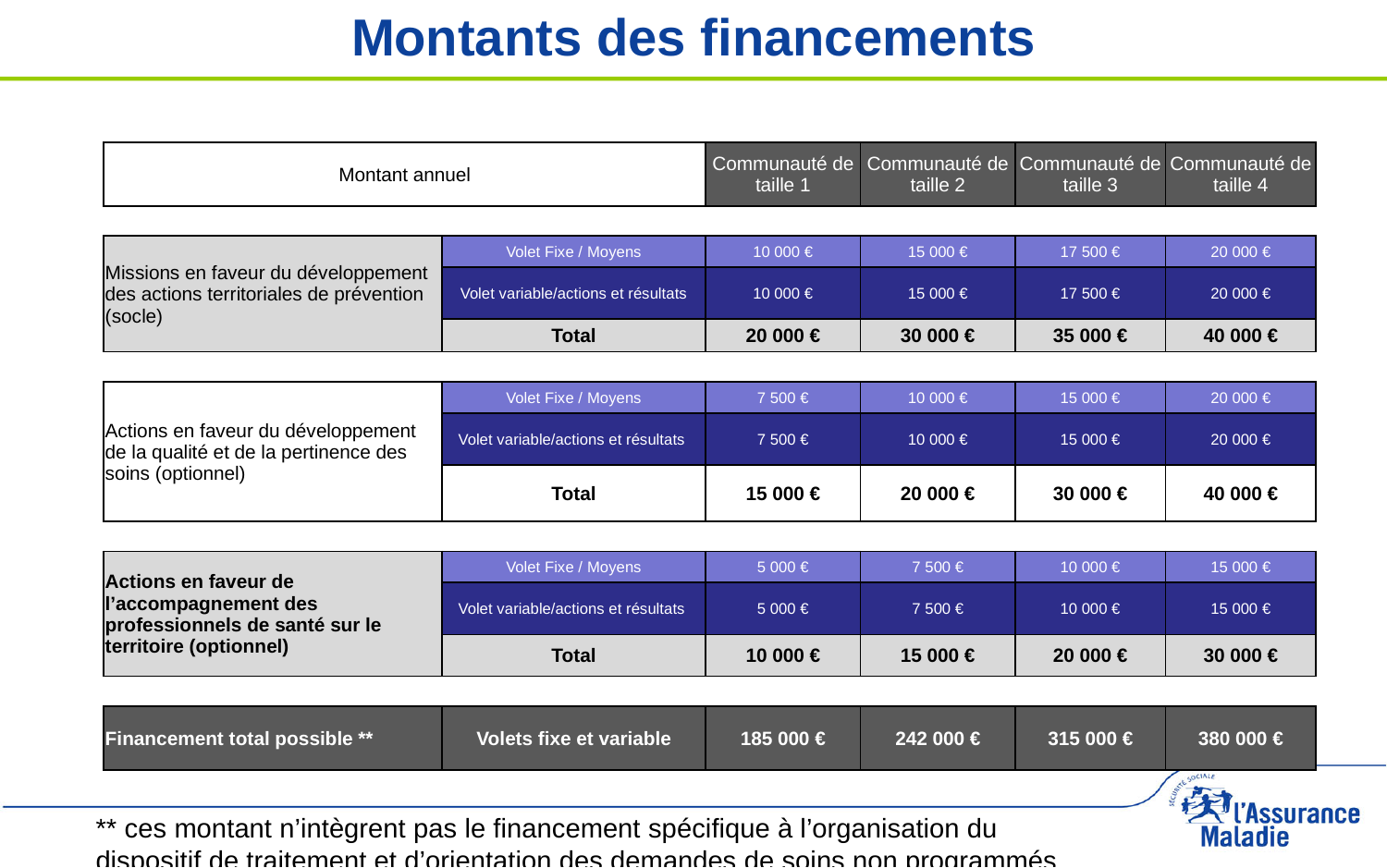

# Montants des financements

| Montant annuel |  | Communauté de taille 1 | Communauté de taille 2 | Communauté de taille 3 | Communauté de taille 4 |
| --- | --- | --- | --- | --- | --- |
|  |  |  |  |  |  |
| Missions en faveur du développement des actions territoriales de prévention (socle) | Volet Fixe / Moyens | 10 000 € | 15 000 € | 17 500 € | 20 000 € |
|  | Volet variable/actions et résultats | 10 000 € | 15 000 € | 17 500 € | 20 000 € |
|  | Total | 20 000 € | 30 000 € | 35 000 € | 40 000 € |
|  |  |  |  |  |  |
| Actions en faveur du développement de la qualité et de la pertinence des soins (optionnel) | Volet Fixe / Moyens | 7 500 € | 10 000 € | 15 000 € | 20 000 € |
|  | Volet variable/actions et résultats | 7 500 € | 10 000 € | 15 000 € | 20 000 € |
|  | Total | 15 000 € | 20 000 € | 30 000 € | 40 000 € |
|  |  |  |  |  |  |
| Actions en faveur de l’accompagnement des professionnels de santé sur le territoire (optionnel) | Volet Fixe / Moyens | 5 000 € | 7 500 € | 10 000 € | 15 000 € |
|  | Volet variable/actions et résultats | 5 000 € | 7 500 € | 10 000 € | 15 000 € |
|  | Total | 10 000 € | 15 000 € | 20 000 € | 30 000 € |
|  |  |  |  |  |  |
| Financement total possible \*\* | Volets fixe et variable | 185 000 € | 242 000 € | 315 000 € | 380 000 € |
** ces montant n’intègrent pas le financement spécifique à l’organisation du dispositif de traitement et d’orientation des demandes de soins non programmés